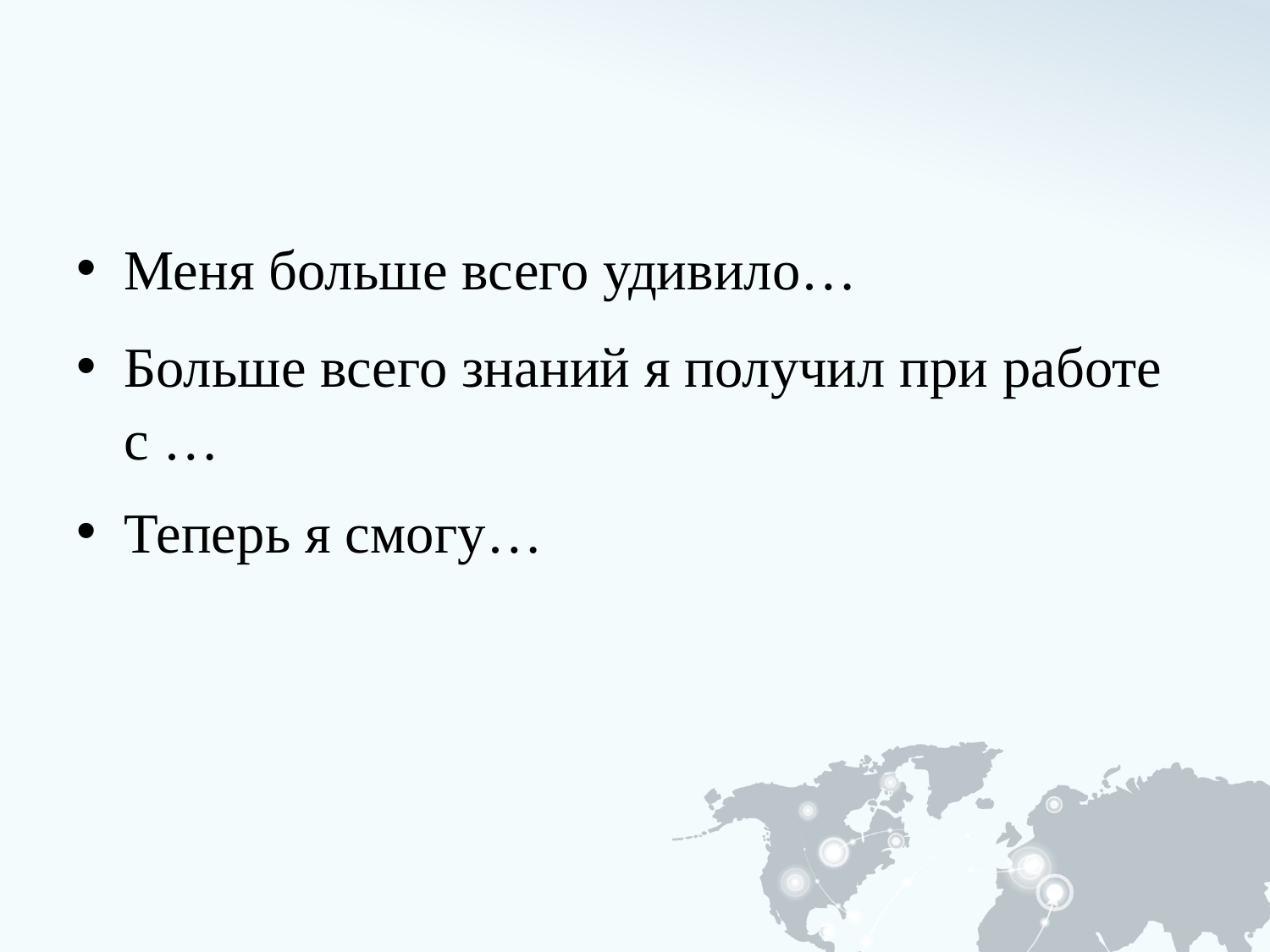

#
Меня больше всего удивило…
Больше всего знаний я получил при работе с …
Теперь я смогу…